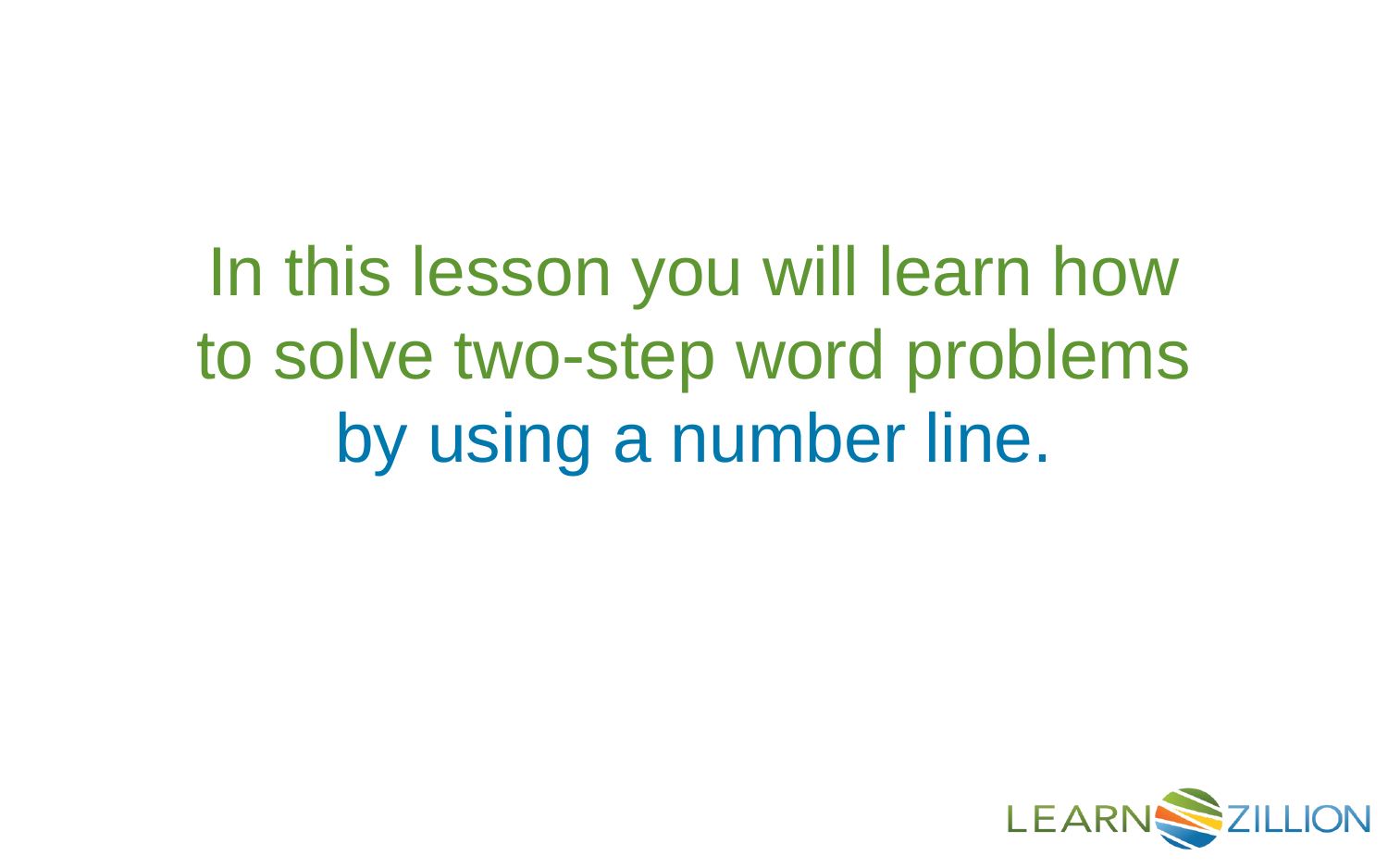

In this lesson you will learn how to solve two-step word problems by using a number line.